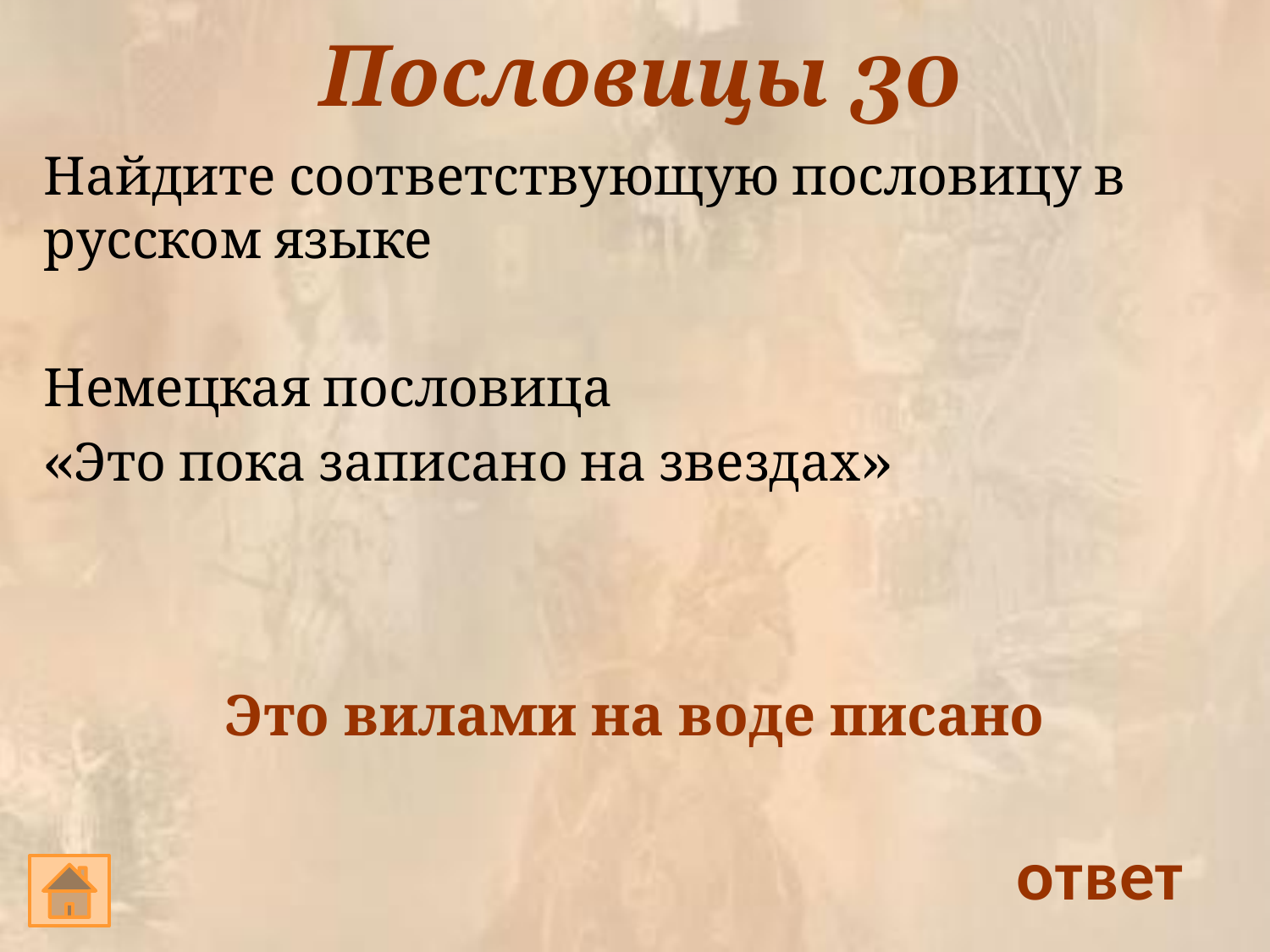

# Пословицы 30
Найдите соответствующую пословицу в русском языке

Немецкая пословица
«Это пока записано на звездах»
Это вилами на воде писано
ответ